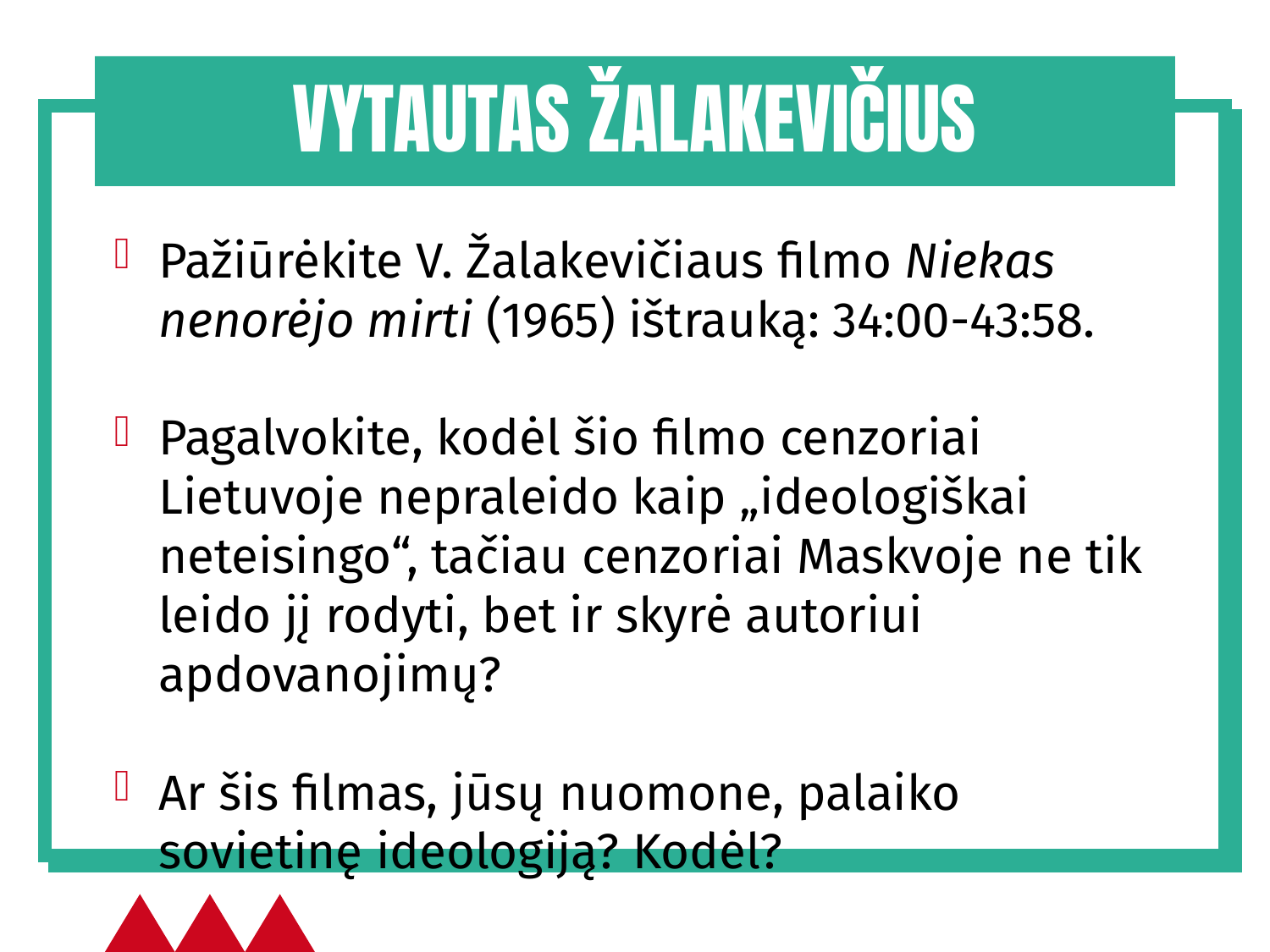

# VYTAUTAS ŽALAKEVIČIUS
Pažiūrėkite V. Žalakevičiaus filmo Niekas nenorėjo mirti (1965) ištrauką: 34:00-43:58.

Pagalvokite, kodėl šio filmo cenzoriai Lietuvoje nepraleido kaip „ideologiškai neteisingo“, tačiau cenzoriai Maskvoje ne tik leido jį rodyti, bet ir skyrė autoriui apdovanojimų?

Ar šis filmas, jūsų nuomone, palaiko sovietinę ideologiją? Kodėl?